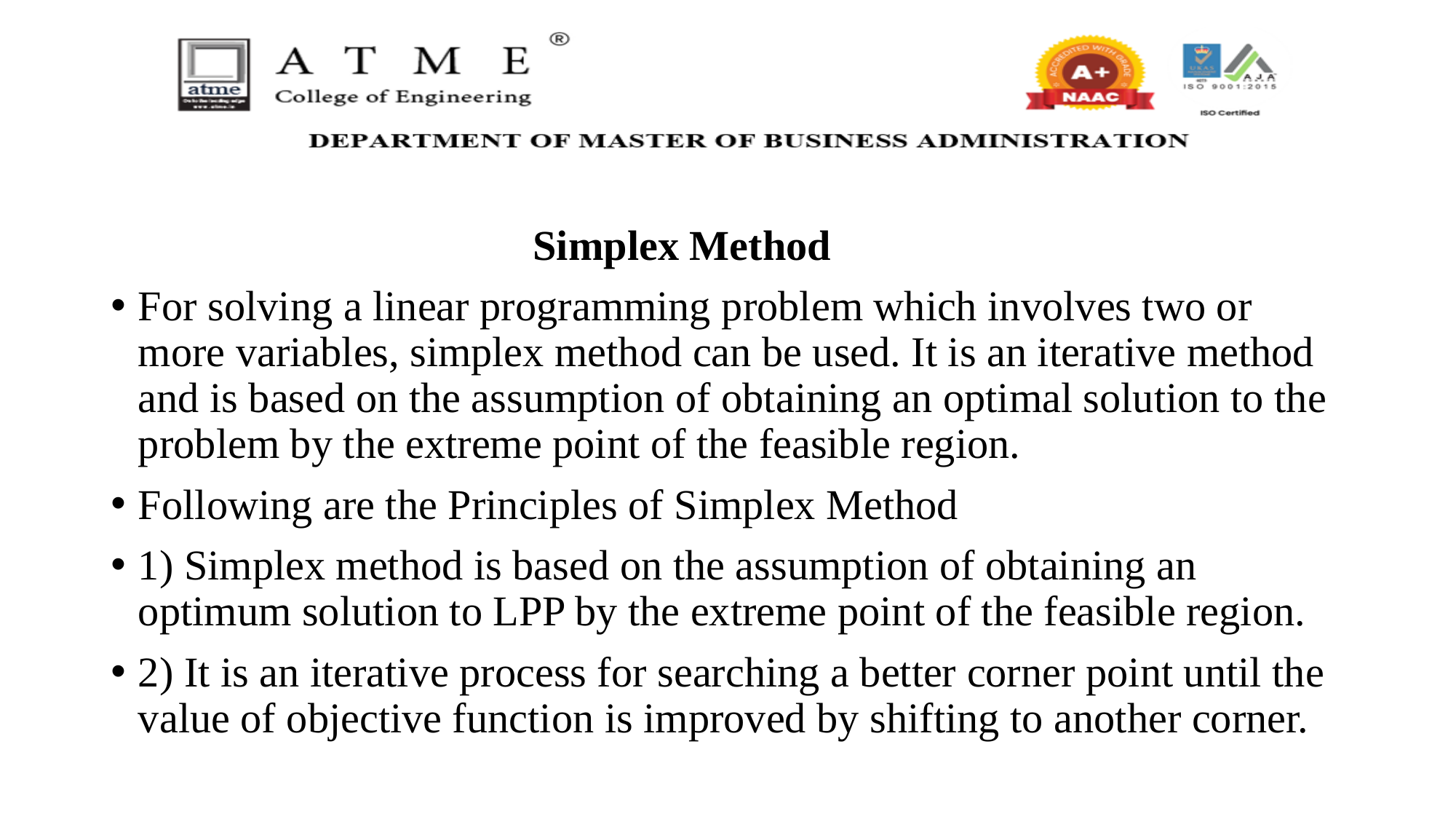

Simplex Method
For solving a linear programming problem which involves two or more variables, simplex method can be used. It is an iterative method and is based on the assumption of obtaining an optimal solution to the problem by the extreme point of the feasible region.
Following are the Principles of Simplex Method
1) Simplex method is based on the assumption of obtaining an optimum solution to LPP by the extreme point of the feasible region.
2) It is an iterative process for searching a better corner point until the value of objective function is improved by shifting to another corner.